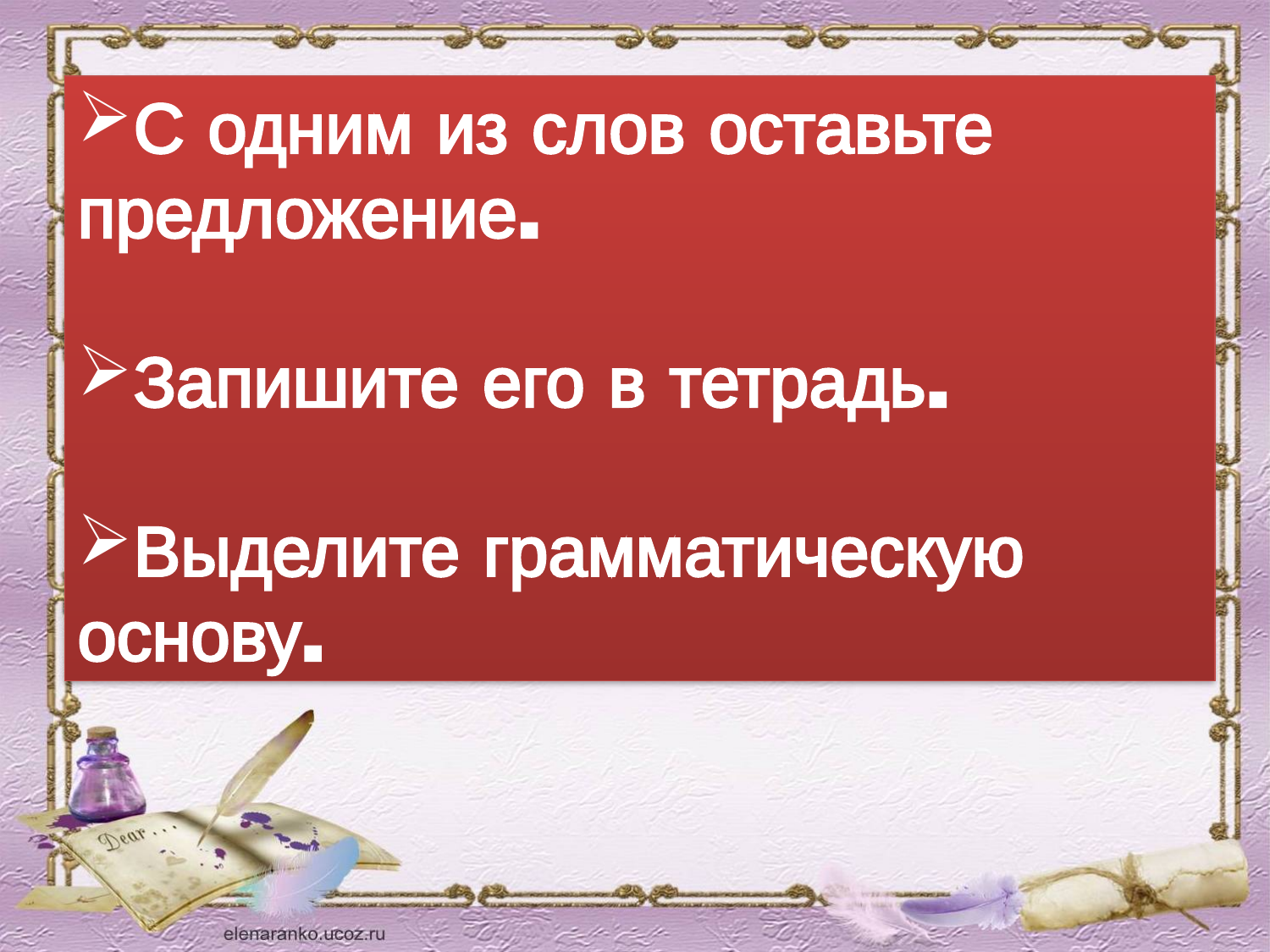

С одним из слов оставьте       предложение.

Запишите его в тетрадь.

Выделите грамматическую основу.